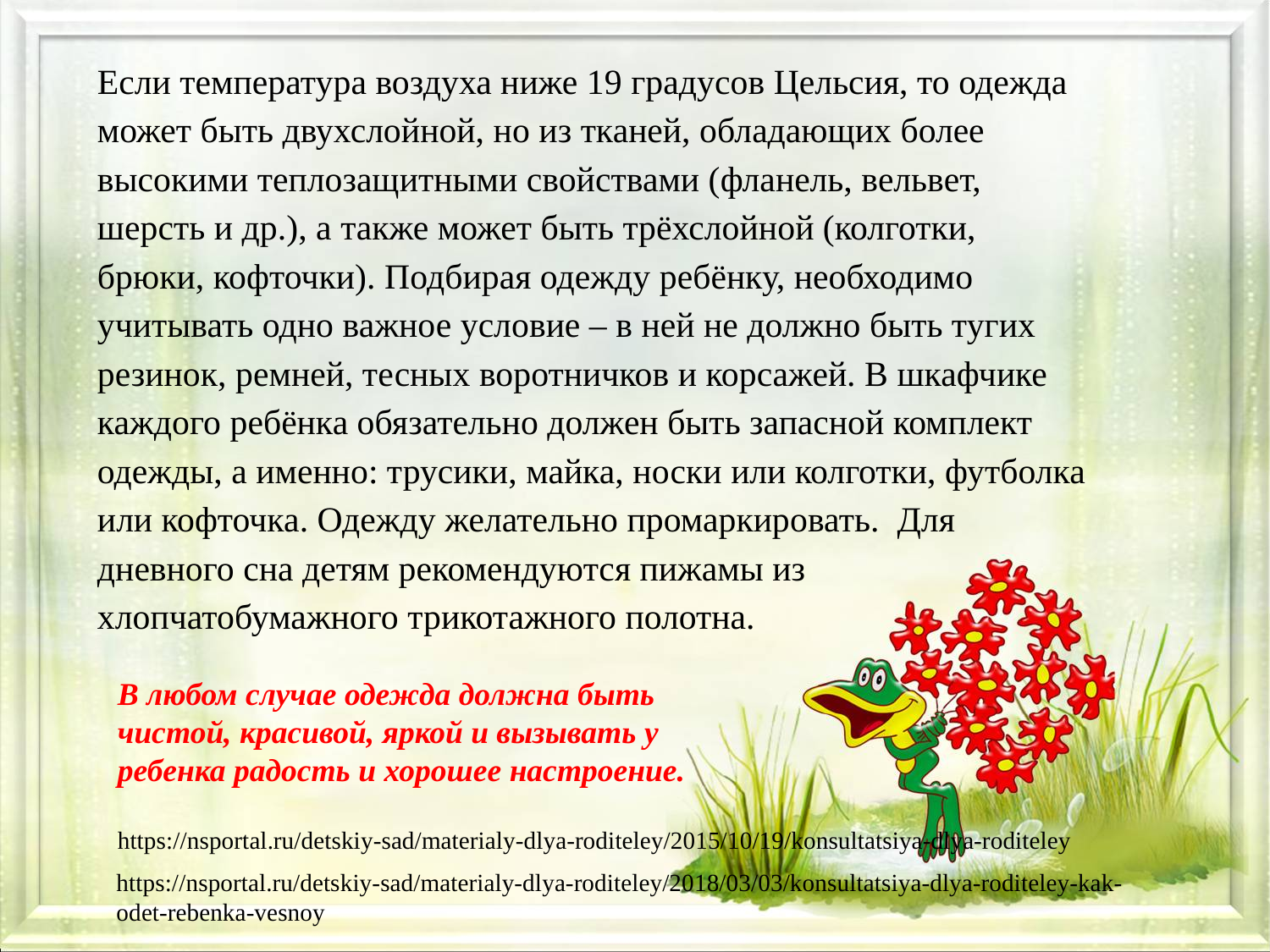

Если температура воздуха ниже 19 градусов Цельсия, то одежда может быть двухслойной, но из тканей, обладающих более высокими теплозащитными свойствами (фланель, вельвет, шерсть и др.), а также может быть трёхслойной (колготки, брюки, кофточки). Подбирая одежду ребёнку, необходимо учитывать одно важное условие – в ней не должно быть тугих резинок, ремней, тесных воротничков и корсажей. В шкафчике каждого ребёнка обязательно должен быть запасной комплект одежды, а именно: трусики, майка, носки или колготки, футболка или кофточка. Одежду желательно промаркировать.  Для дневного сна детям рекомендуются пижамы из хлопчатобумажного трикотажного полотна.
В любом случае одежда должна быть чистой, красивой, яркой и вызывать у ребенка радость и хорошее настроение.
https://nsportal.ru/detskiy-sad/materialy-dlya-roditeley/2015/10/19/konsultatsiya-dlya-roditeley
https://nsportal.ru/detskiy-sad/materialy-dlya-roditeley/2018/03/03/konsultatsiya-dlya-roditeley-kak-odet-rebenka-vesnoy